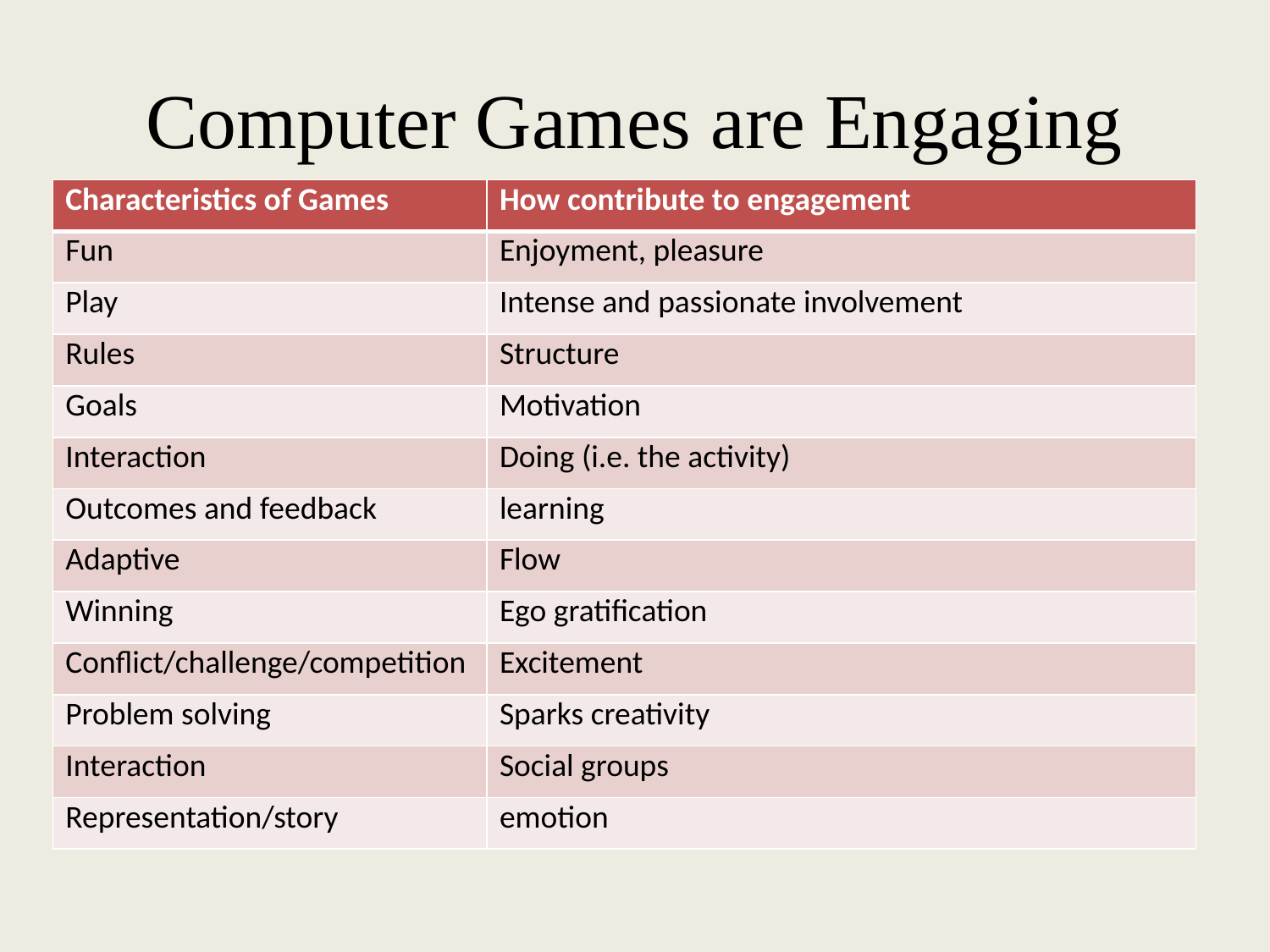

# Computer Games are Engaging
| Characteristics of Games | How contribute to engagement |
| --- | --- |
| Fun | Enjoyment, pleasure |
| Play | Intense and passionate involvement |
| Rules | Structure |
| Goals | Motivation |
| Interaction | Doing (i.e. the activity) |
| Outcomes and feedback | learning |
| Adaptive | Flow |
| Winning | Ego gratification |
| Conflict/challenge/competition | Excitement |
| Problem solving | Sparks creativity |
| Interaction | Social groups |
| Representation/story | emotion |